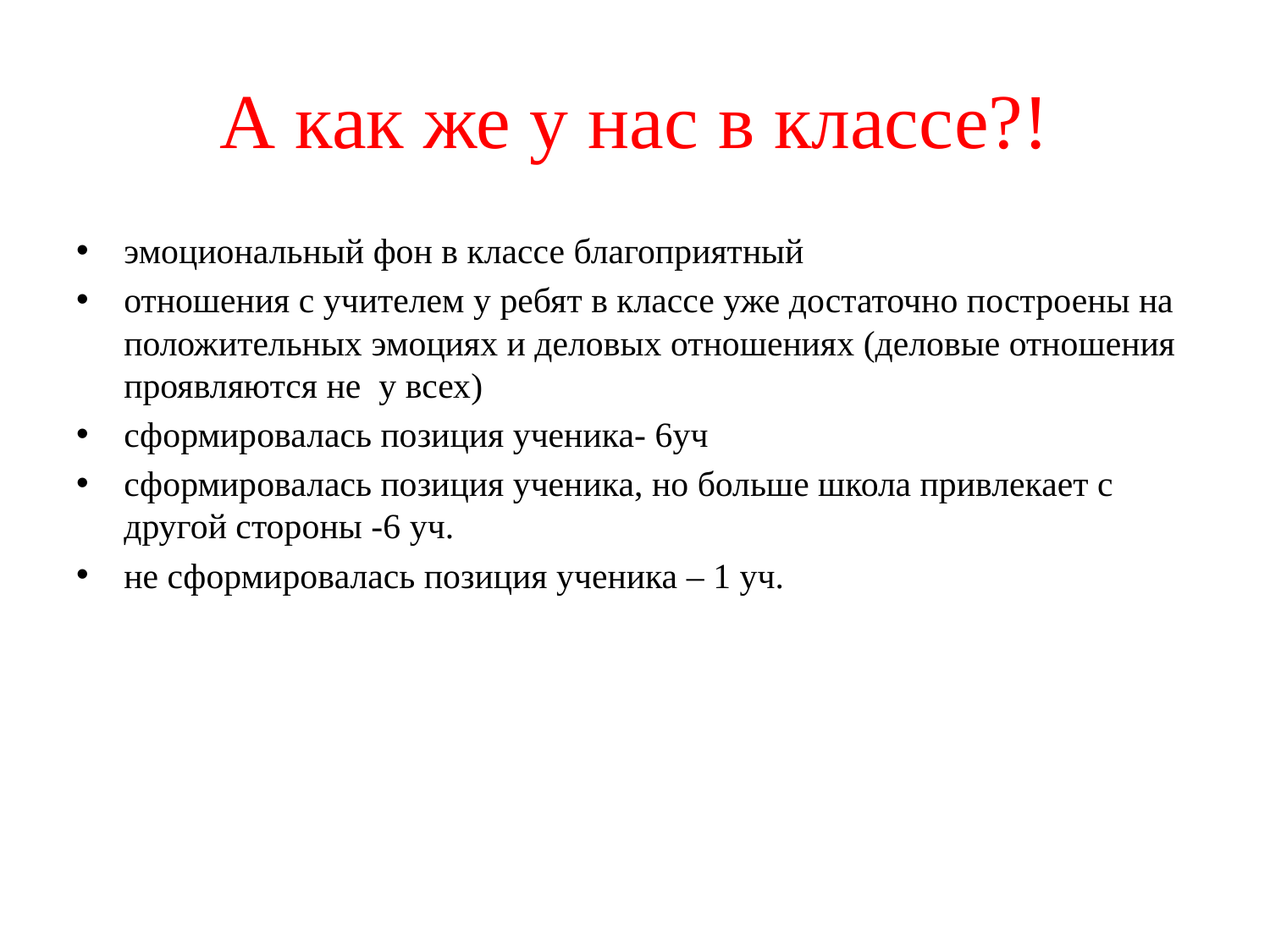

# А как же у нас в классе?!
эмоциональный фон в классе благоприятный
отношения с учителем у ребят в классе уже достаточно построены на положительных эмоциях и деловых отношениях (деловые отношения проявляются не  у всех)
сформировалась позиция ученика- 6уч
сформировалась позиция ученика, но больше школа привлекает с другой стороны -6 уч.
не сформировалась позиция ученика – 1 уч.